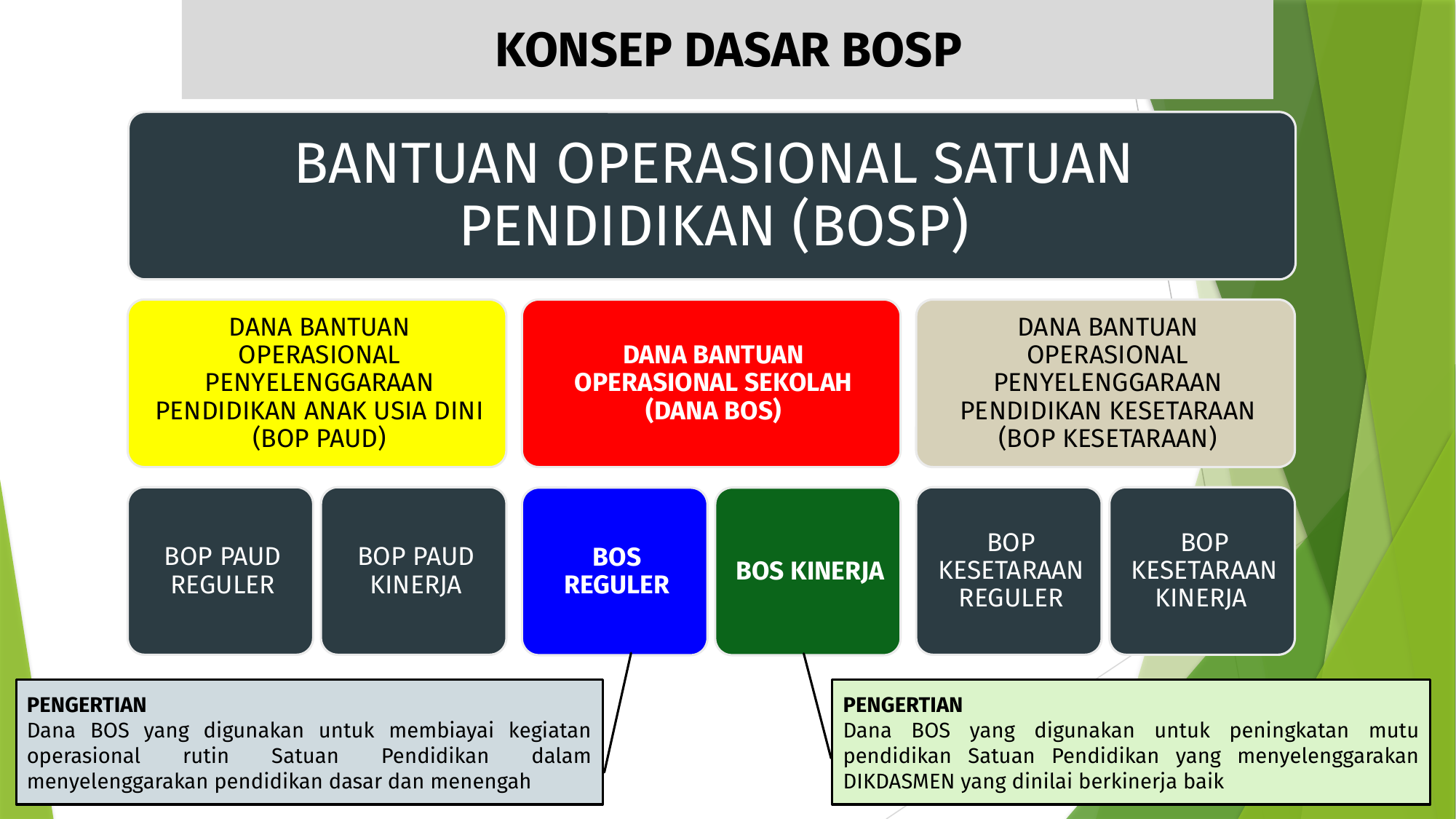

KONSEP DASAR BOSP
BANTUAN OPERASIONAL SATUAN PENDIDIKAN (BOSP)
DANA BANTUAN OPERASIONAL PENYELENGGARAAN PENDIDIKAN ANAK USIA DINI (BOP PAUD)
BOP PAUD REGULER
BOP PAUD KINERJA
DANA BANTUAN OPERASIONAL SEKOLAH (DANA BOS)
BOS REGULER
BOS KINERJA
DANA BANTUAN OPERASIONAL PENYELENGGARAAN PENDIDIKAN KESETARAAN (BOP KESETARAAN)
BOP KESETARAAN REGULER
BOP KESETARAAN KINERJA
PENGERTIAN
Dana BOS yang digunakan untuk membiayai kegiatan operasional rutin Satuan Pendidikan dalam menyelenggarakan pendidikan dasar dan menengah
PENGERTIAN
Dana BOS yang digunakan untuk peningkatan mutu pendidikan Satuan Pendidikan yang menyelenggarakan DIKDASMEN yang dinilai berkinerja baik